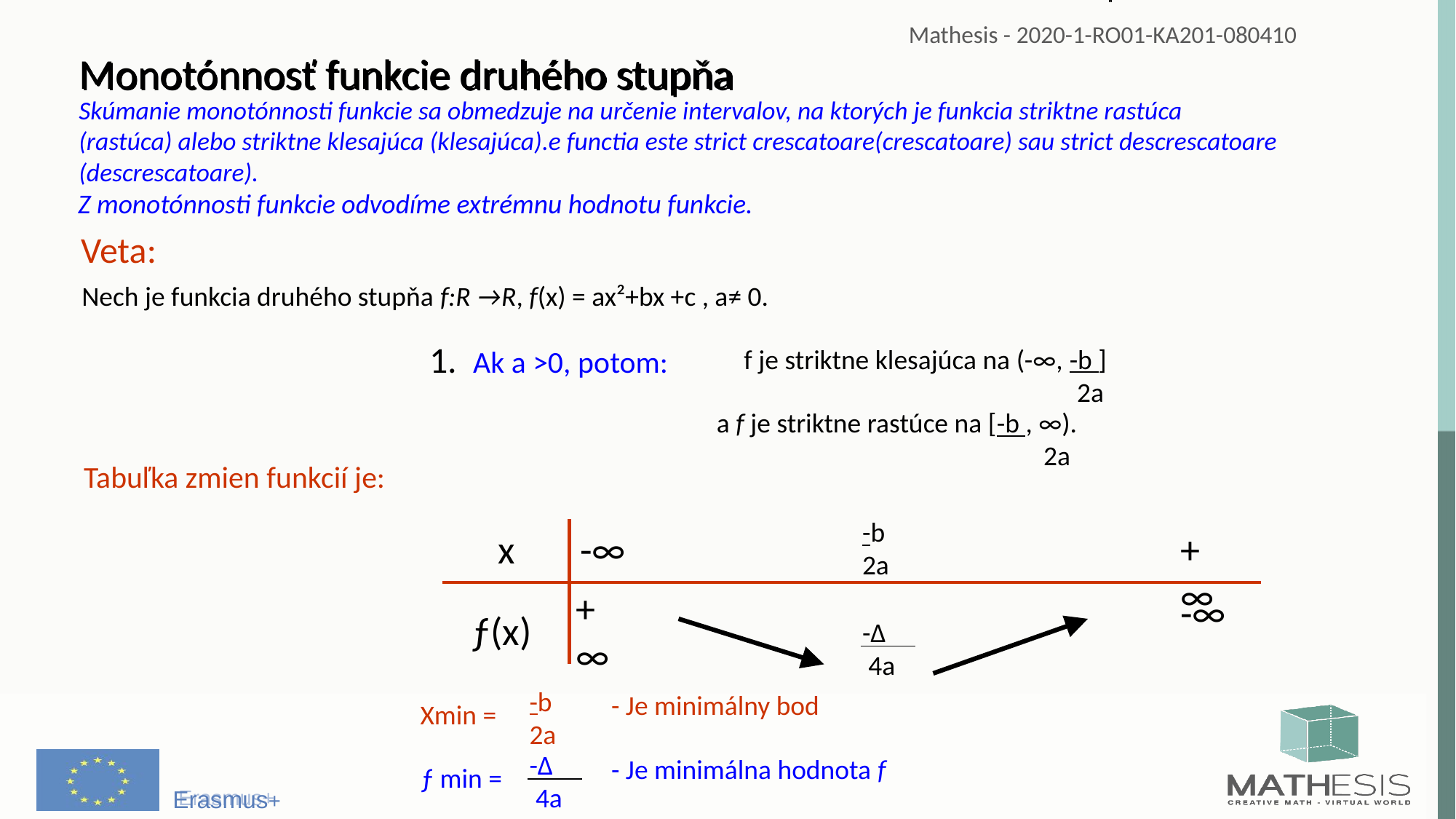

Monotónnosť funkcie druhého stupňa
Skúmanie monotónnosti funkcie sa obmedzuje na určenie intervalov, na ktorých je funkcia striktne rastúca (rastúca) alebo striktne klesajúca (klesajúca).e functia este strict crescatoare(crescatoare) sau strict descrescatoare (descrescatoare).
Z monotónnosti funkcie odvodíme extrémnu hodnotu funkcie.
Veta:
Nech je funkcia druhého stupňa f:R →R, f(x) = ax²+bx +c , a≠ 0.
1.  Ak a >0, potom:
f je striktne klesajúca na (-∞, -b ]
                                                      2a
a f je striktne rastúce na [-b , ∞).
                                                     2a
Tabuľka zmien funkcií je:
-b
2a
x
-∞
+∞
+∞
-∞
ƒ(x)
-Δ
 4a
-b
2a
- Je minimálny bod
Xmin =
-Δ
 4a
- Je minimálna hodnota f
ƒ min =